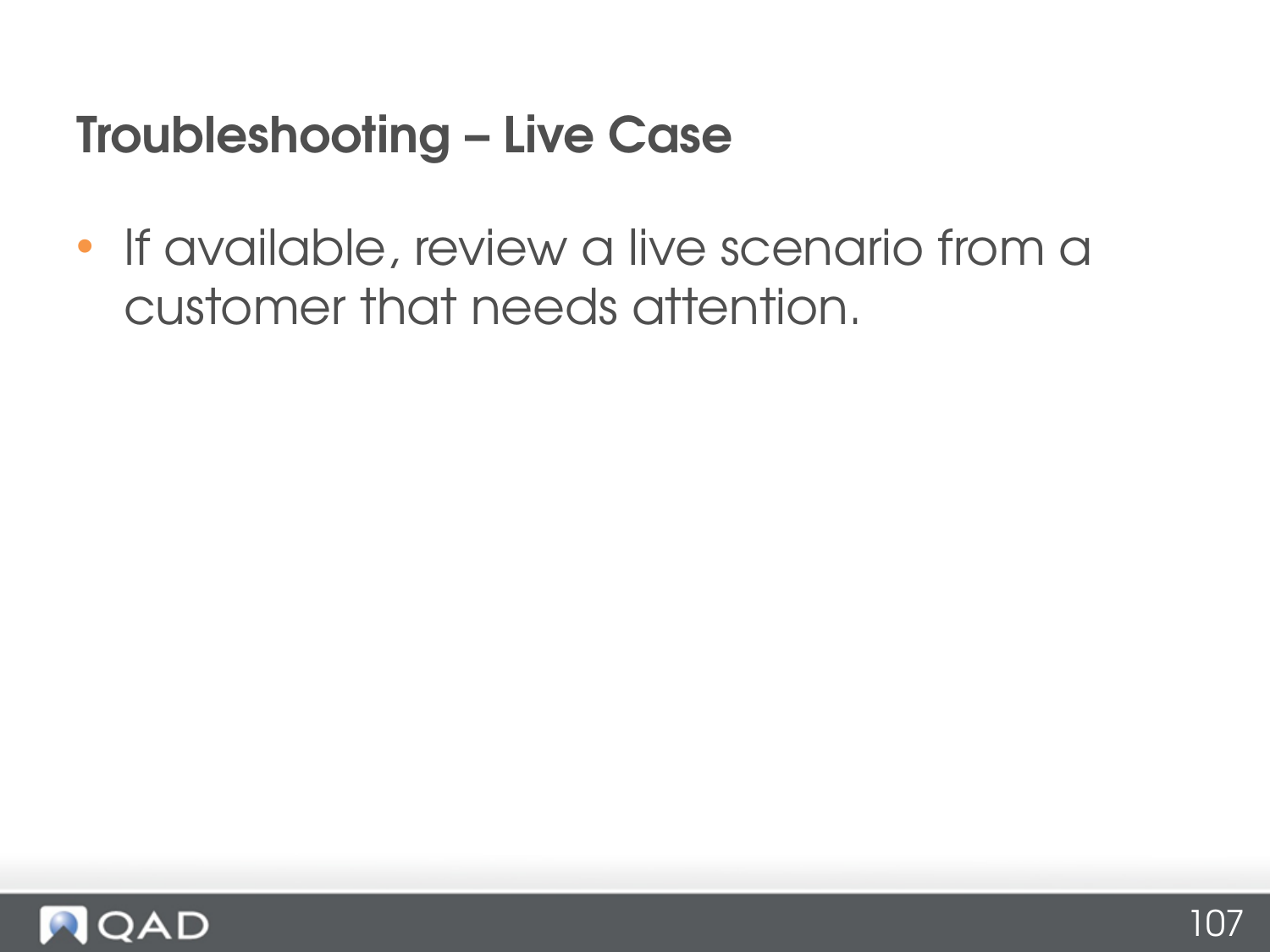

# Troubleshooting – Live Case
If available, review a live scenario from a customer that needs attention.
107